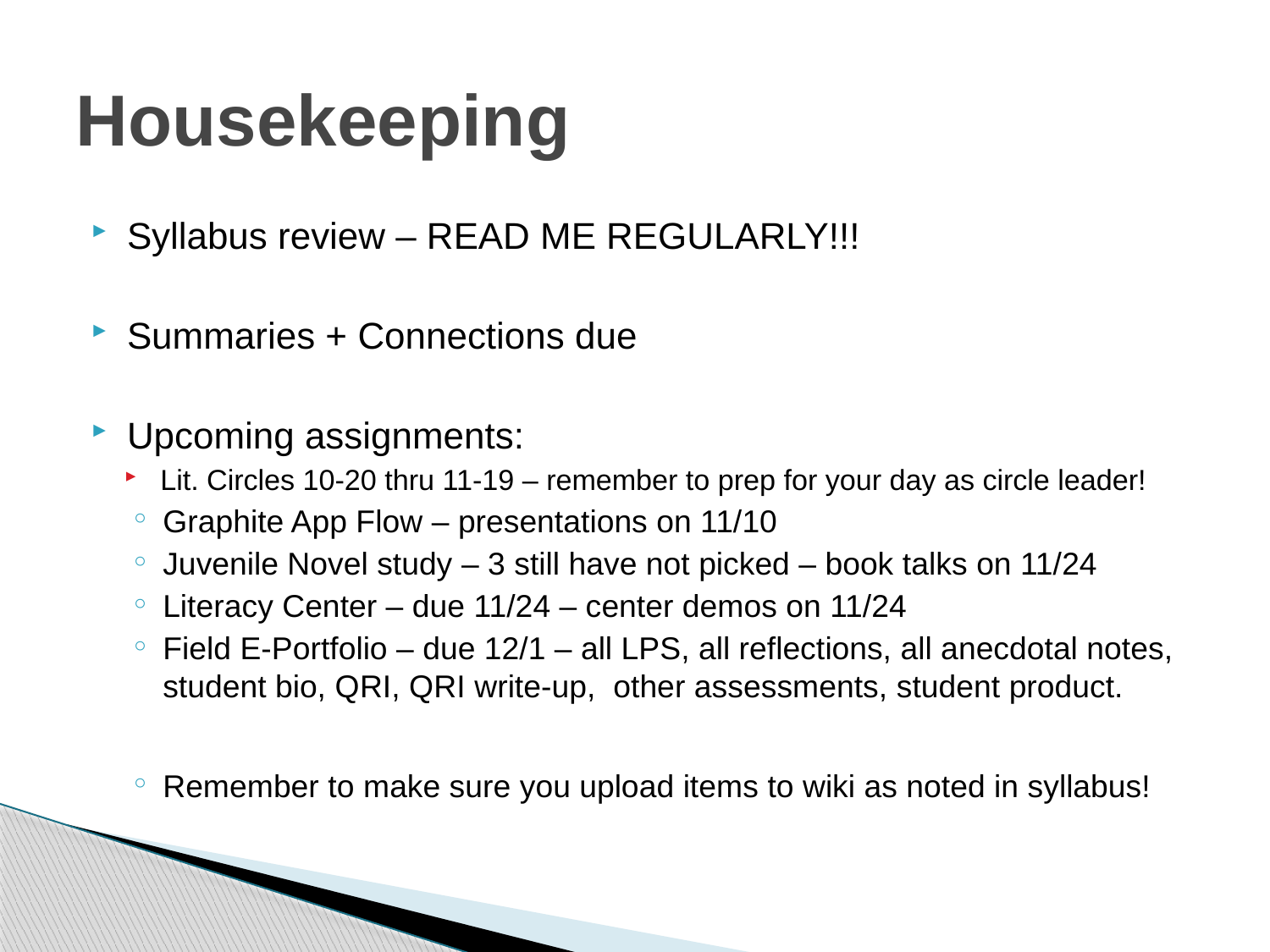

# Housekeeping
Syllabus review – READ ME REGULARLY!!!

Summaries + Connections due

Upcoming assignments:
Lit. Circles 10-20 thru 11-19 – remember to prep for your day as circle leader!
Graphite App Flow – presentations on 11/10
Juvenile Novel study – 3 still have not picked – book talks on 11/24
Literacy Center – due 11/24 – center demos on 11/24
Field E-Portfolio – due 12/1 – all LPS, all reflections, all anecdotal notes, student bio, QRI, QRI write-up,  other assessments, student product.

Remember to make sure you upload items to wiki as noted in syllabus!